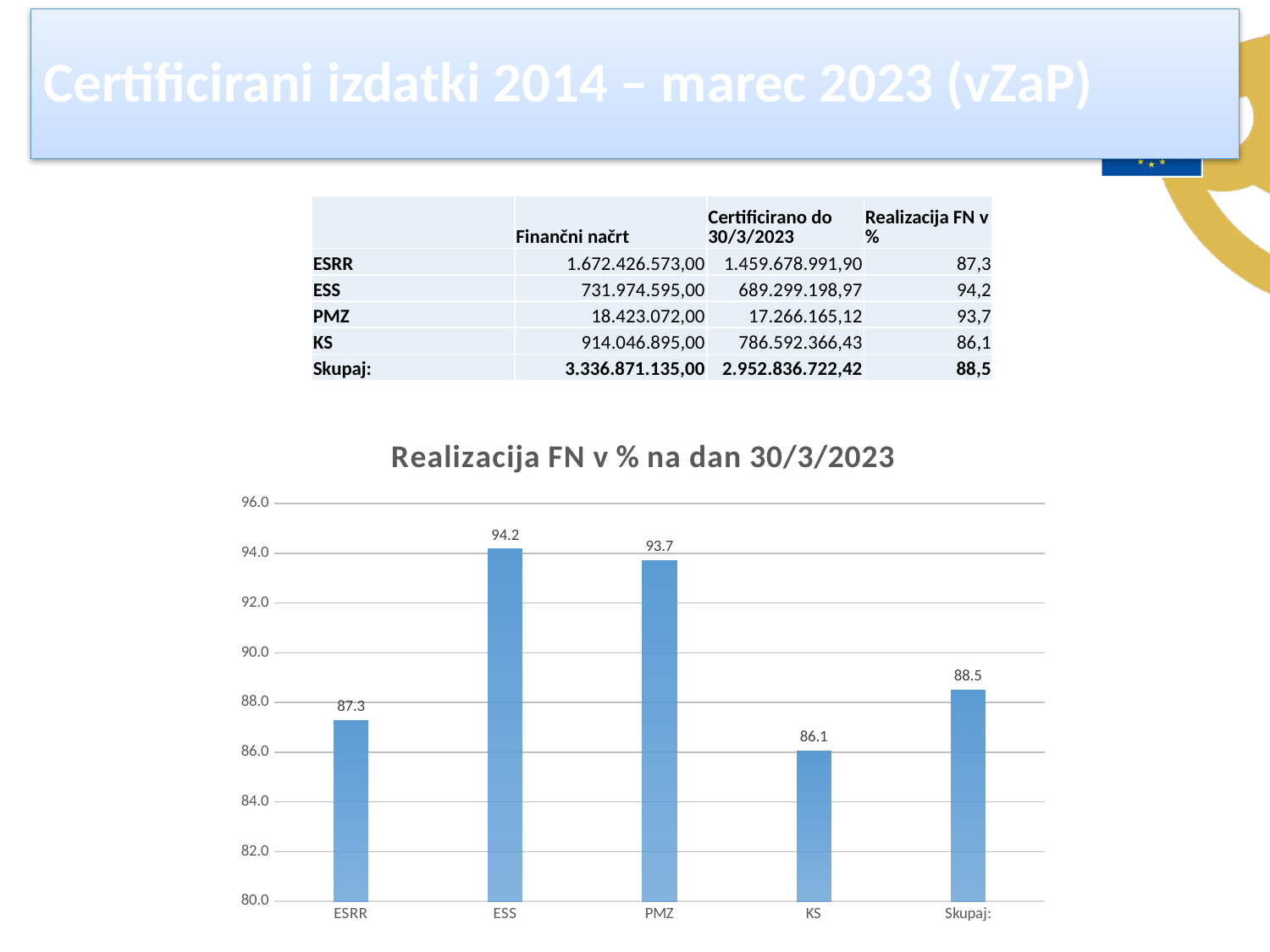

Certificirani izdatki 2014 – marec 2023 (vZaP)
|  | Finančni načrt | Certificirano do 30/3/2023 | Realizacija FN v % |
| --- | --- | --- | --- |
| ESRR | 1.672.426.573,00 | 1.459.678.991,90 | 87,3 |
| ESS | 731.974.595,00 | 689.299.198,97 | 94,2 |
| PMZ | 18.423.072,00 | 17.266.165,12 | 93,7 |
| KS | 914.046.895,00 | 786.592.366,43 | 86,1 |
| Skupaj: | 3.336.871.135,00 | 2.952.836.722,42 | 88,5 |

### Chart: Realizacija FN v % na dan 30/3/2023

| Category | Realizacija FN v % |
|---|---|
| ESRR | 87.27910782245146 |
| ESS | 94.16982552106195 |
| PMZ | 93.72033676034052 |
| KS | 86.05601864989652 |
| Skupaj: | 88.49118239682934 |